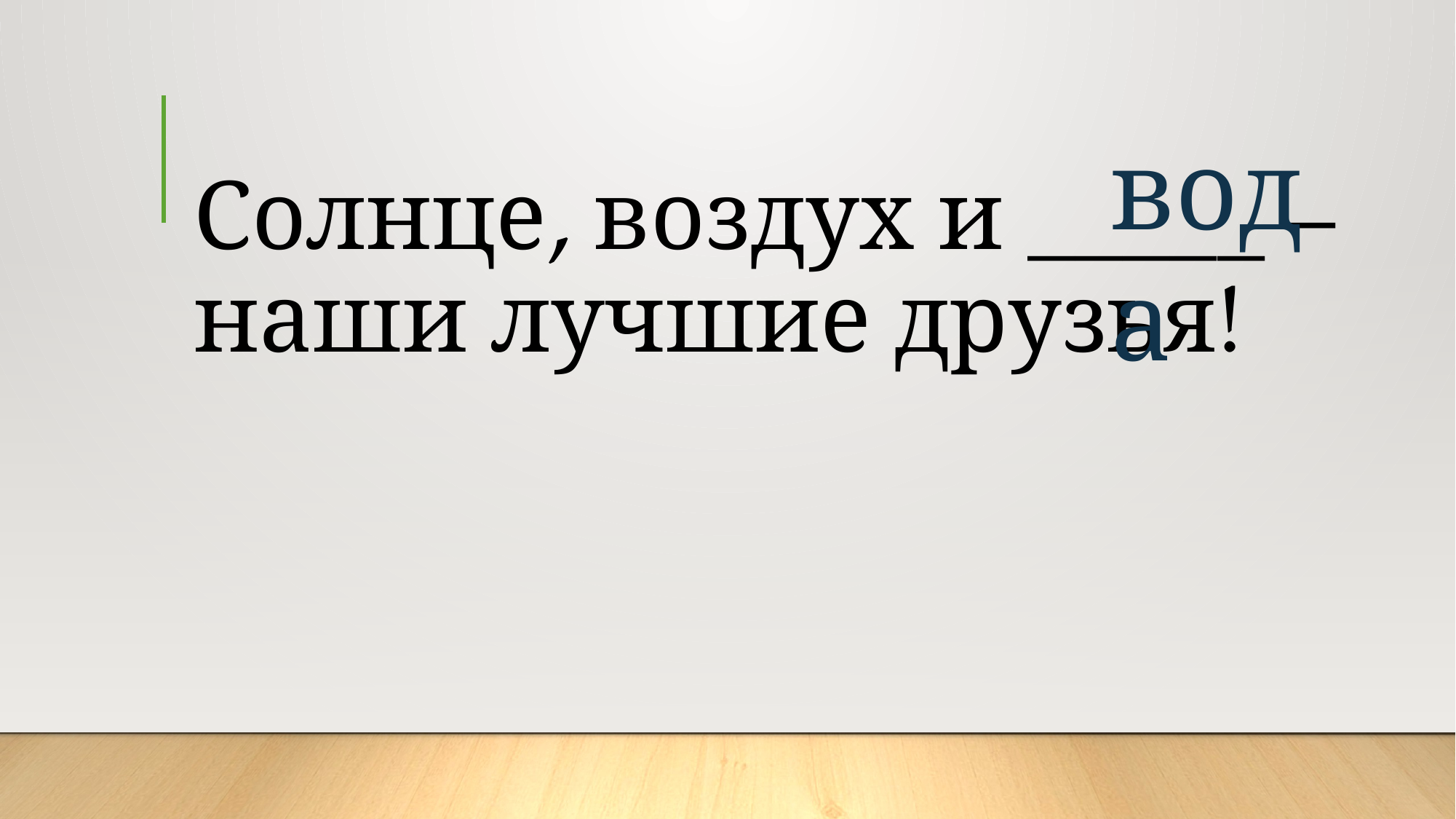

# Солнце, воздух и _____ – наши лучшие друзья!
вода